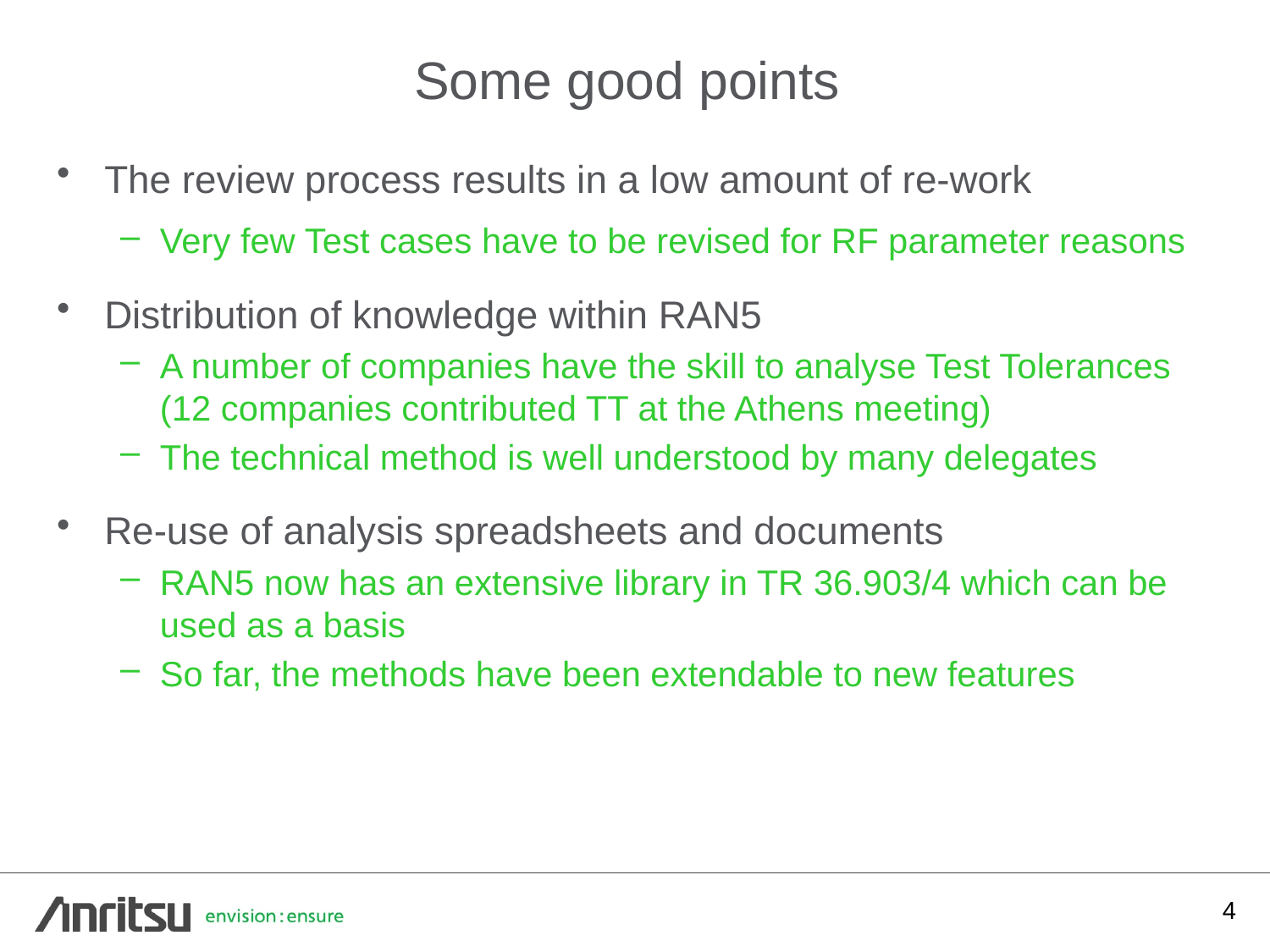

# Some good points
The review process results in a low amount of re-work
Very few Test cases have to be revised for RF parameter reasons
Distribution of knowledge within RAN5
A number of companies have the skill to analyse Test Tolerances (12 companies contributed TT at the Athens meeting)
The technical method is well understood by many delegates
Re-use of analysis spreadsheets and documents
RAN5 now has an extensive library in TR 36.903/4 which can be used as a basis
So far, the methods have been extendable to new features

4